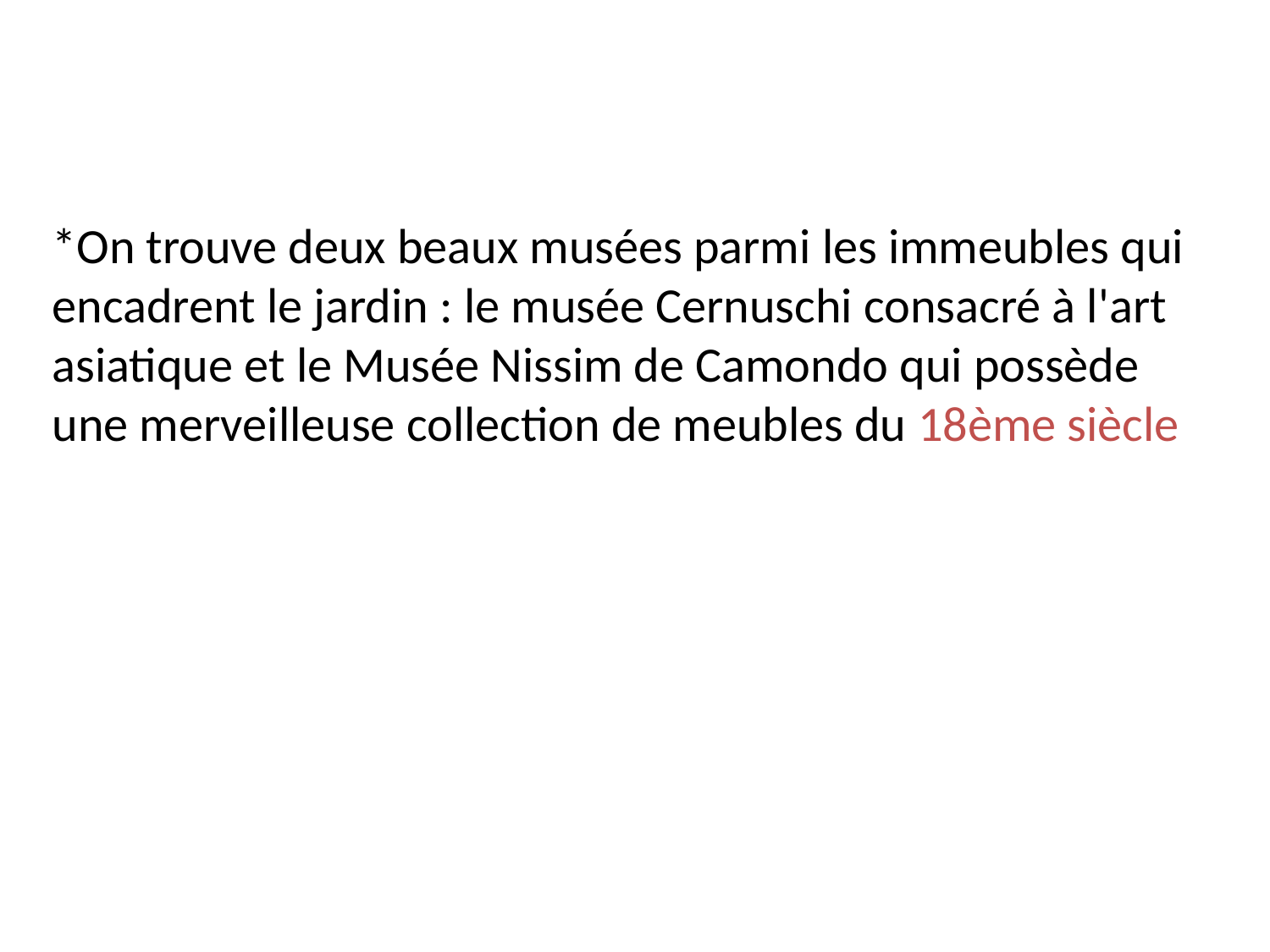

*On trouve deux beaux musées parmi les immeubles qui encadrent le jardin : le musée Cernuschi consacré à l'art asiatique et le Musée Nissim de Camondo qui possède une merveilleuse collection de meubles du 18ème siècle